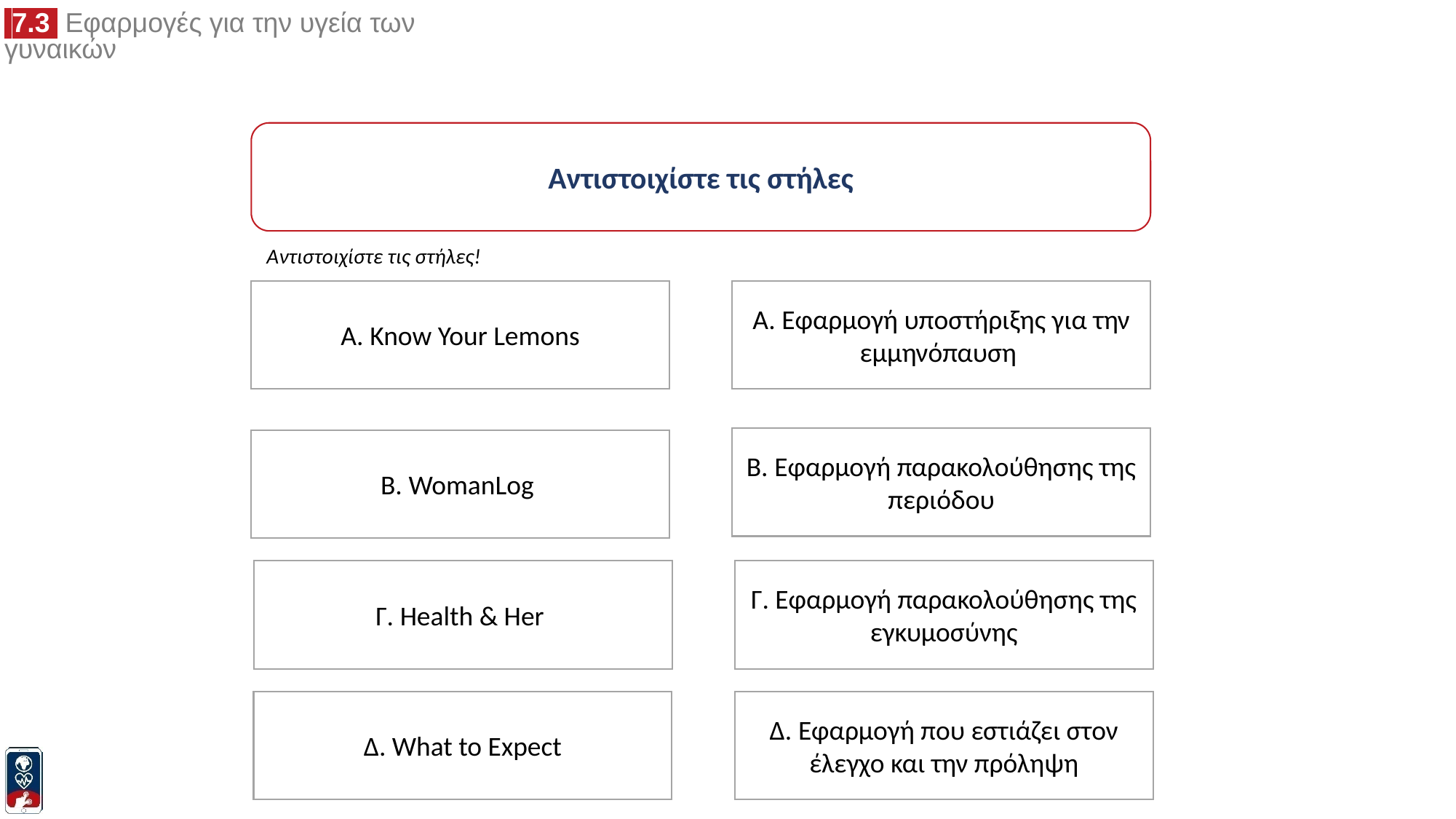

Αντιστοιχίστε τις στήλες
Αντιστοιχίστε τις στήλες!
Α. Εφαρμογή υποστήριξης για την εμμηνόπαυση
Α. Know Your Lemons
Β. Εφαρμογή παρακολούθησης της περιόδου
Β. WomanLog
Γ. Εφαρμογή παρακολούθησης της εγκυμοσύνης
Γ. Health & Her
Δ. What to Expect
Δ. Εφαρμογή που εστιάζει στον έλεγχο και την πρόληψη